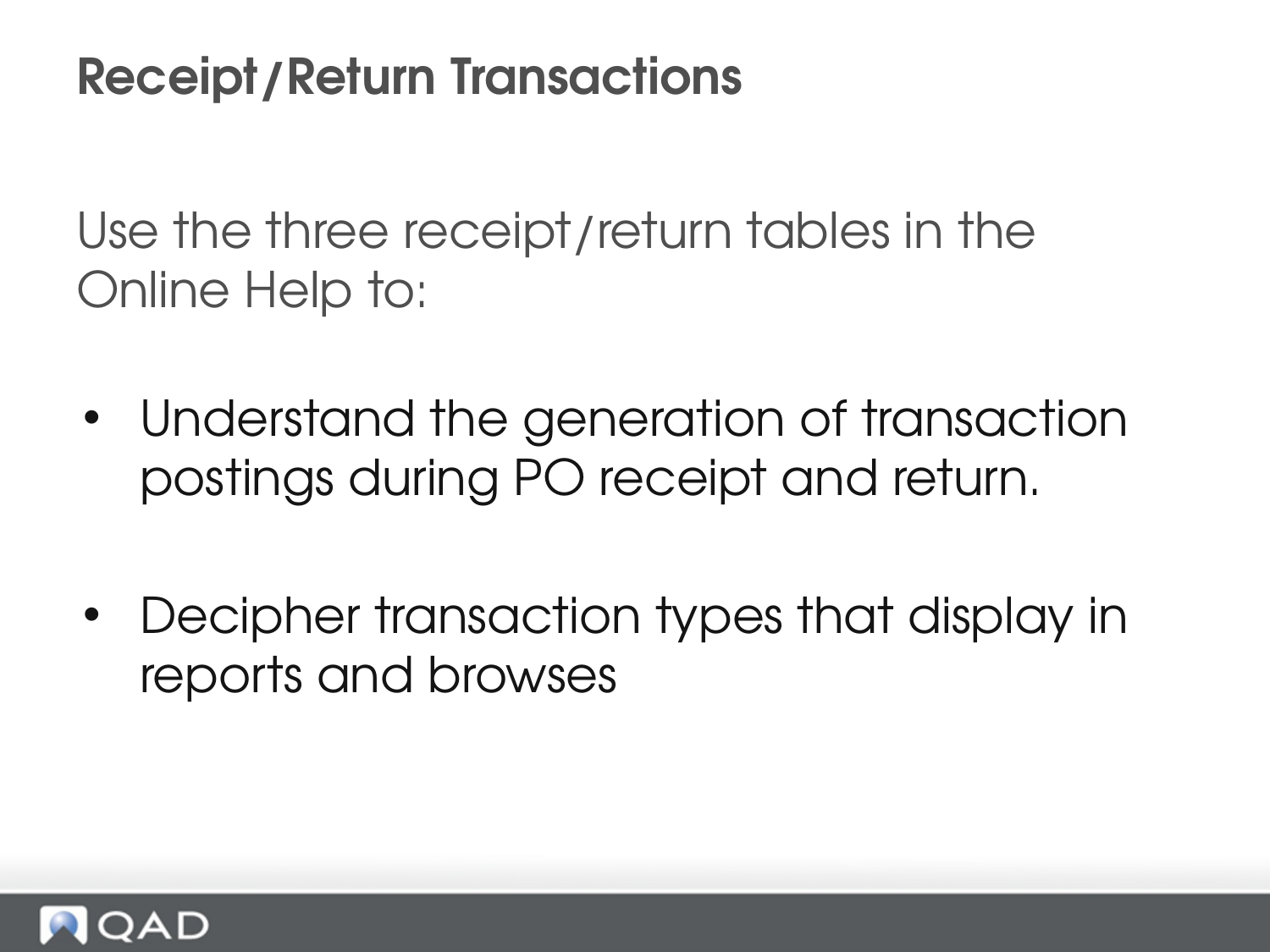

# Receipt/Return Transactions

Use the three receipt/return tables in the Online Help to:
Understand the generation of transaction postings during PO receipt and return.

Decipher transaction types that display in reports and browses